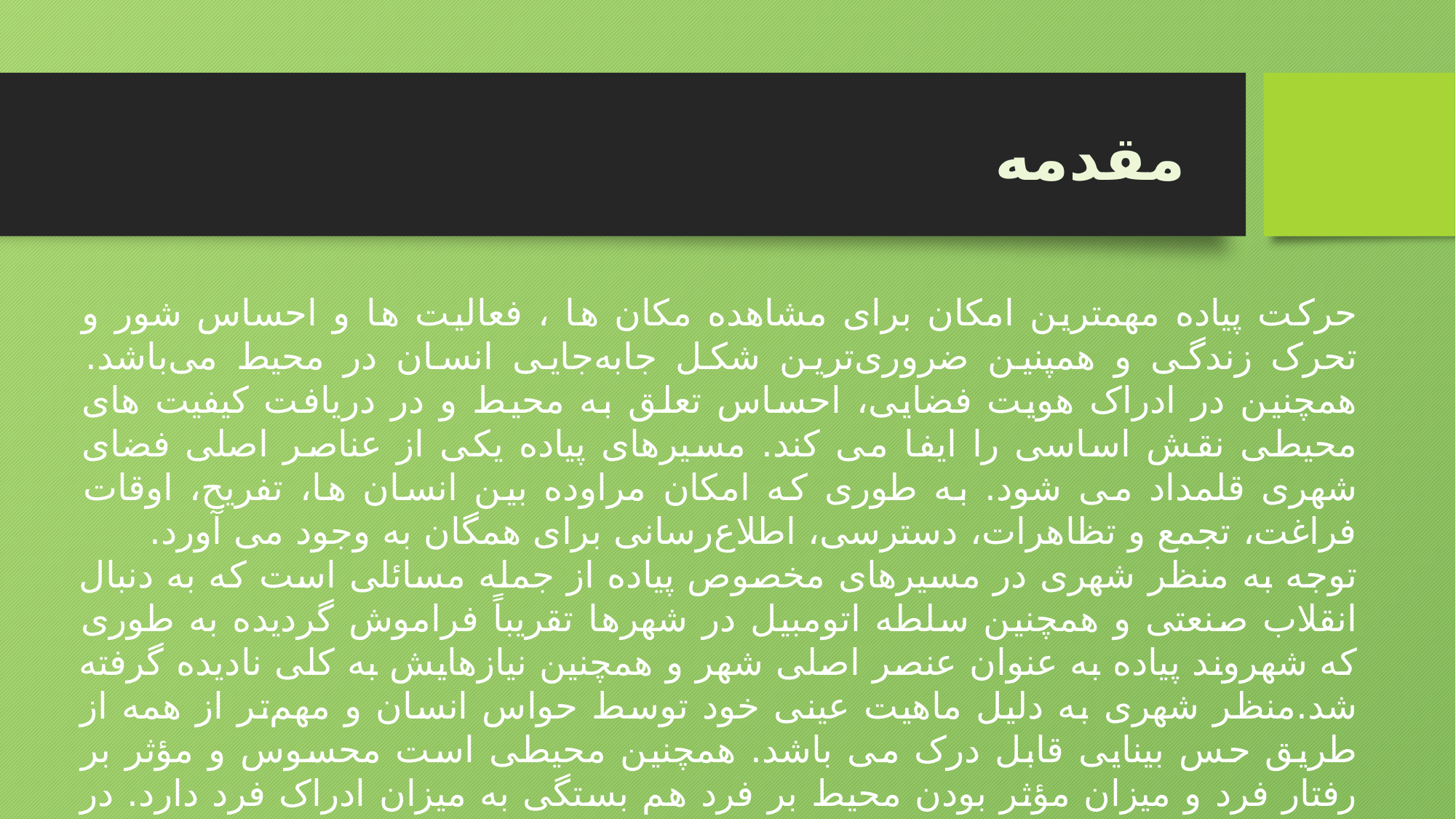

مقدمه
حرکت پیاده مهمترین امکان برای مشاهده مکان ها ، فعالیت ها و احساس شور و تحرک زندگی و همپنین ضروری‌ترین شکل جابه‌جایی انسان در محیط می‌باشد. همچنین در ادراک هویت فضایی، احساس تعلق به محیط و در دریافت کیفیت های محیطی نقش اساسی را ایفا می کند. مسیرهای پیاده یکی از عناصر اصلی فضای شهری قلمداد می شود. به طوری که امکان مراوده بین انسان ها، تفریح، اوقات فراغت، تجمع و تظاهرات، دسترسی، اطلاع‌رسانی برای همگان به وجود می آورد.
توجه به منظر شهری در مسیرهای مخصوص پیاده از جمله مسائلی است که به دنبال انقلاب صنعتی و همچنین سلطه اتومبیل در شهرها تقریباً فراموش گردیده به طوری که شهروند پیاده به عنوان عنصر اصلی شهر و همچنین نیازهایش به کلی نادیده گرفته شد.منظر شهری به دلیل ماهیت عینی خود توسط حواس انسان و مهم‌تر از همه از طریق حس بینایی قابل درک می باشد. همچنین محیطی است محسوس و مؤثر بر رفتار فرد و میزان مؤثر بودن محیط بر فرد هم بستگی به میزان ادراک فرد دارد. در حال حاظر امروزه همه چیز برای سرعت اتومبیل و درک سواره ها ساخته و طراحی می‌شود. در شرایطی که میزان و کیفیت تأثیرپذیری از منظر شهری به نوع حرکت وابسته بوده است.